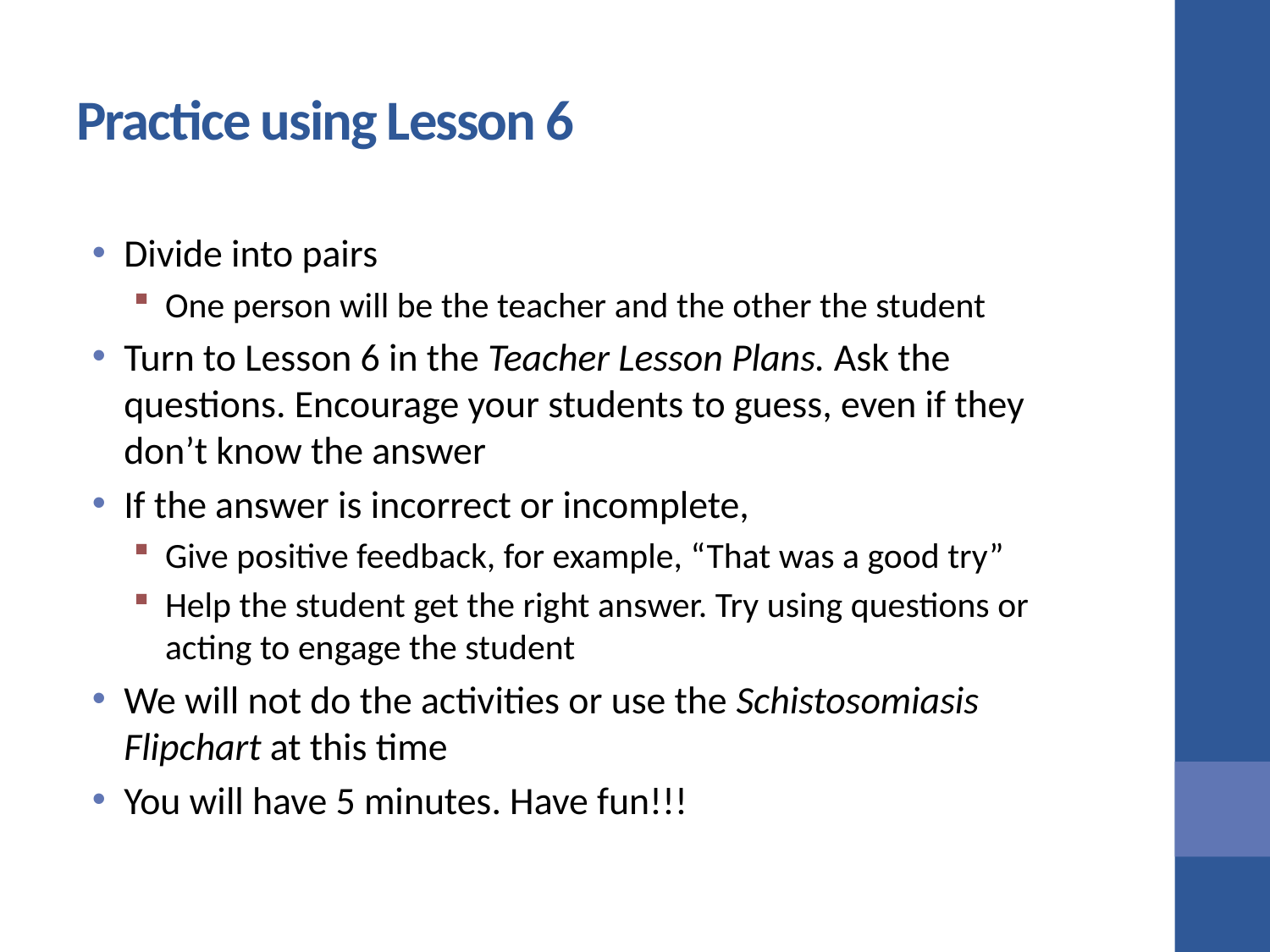

# Practice using Lesson 6
Divide into pairs
One person will be the teacher and the other the student
Turn to Lesson 6 in the Teacher Lesson Plans. Ask the questions. Encourage your students to guess, even if they don’t know the answer
If the answer is incorrect or incomplete,
Give positive feedback, for example, “That was a good try”
Help the student get the right answer. Try using questions or acting to engage the student
We will not do the activities or use the Schistosomiasis Flipchart at this time
You will have 5 minutes. Have fun!!!